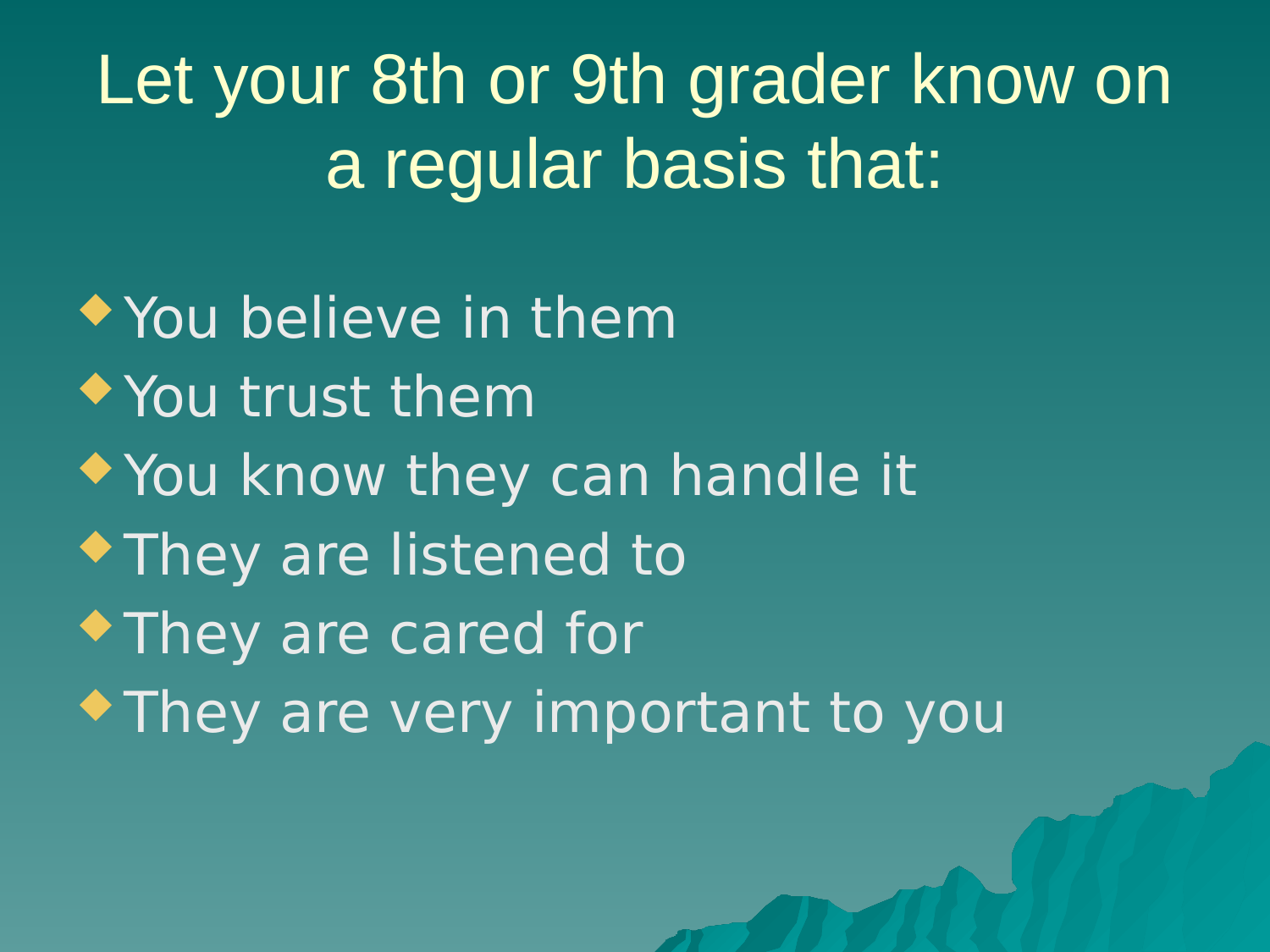

# Let your 8th or 9th grader know on a regular basis that:
You believe in them
You trust them
You know they can handle it
They are listened to
They are cared for
They are very important to you